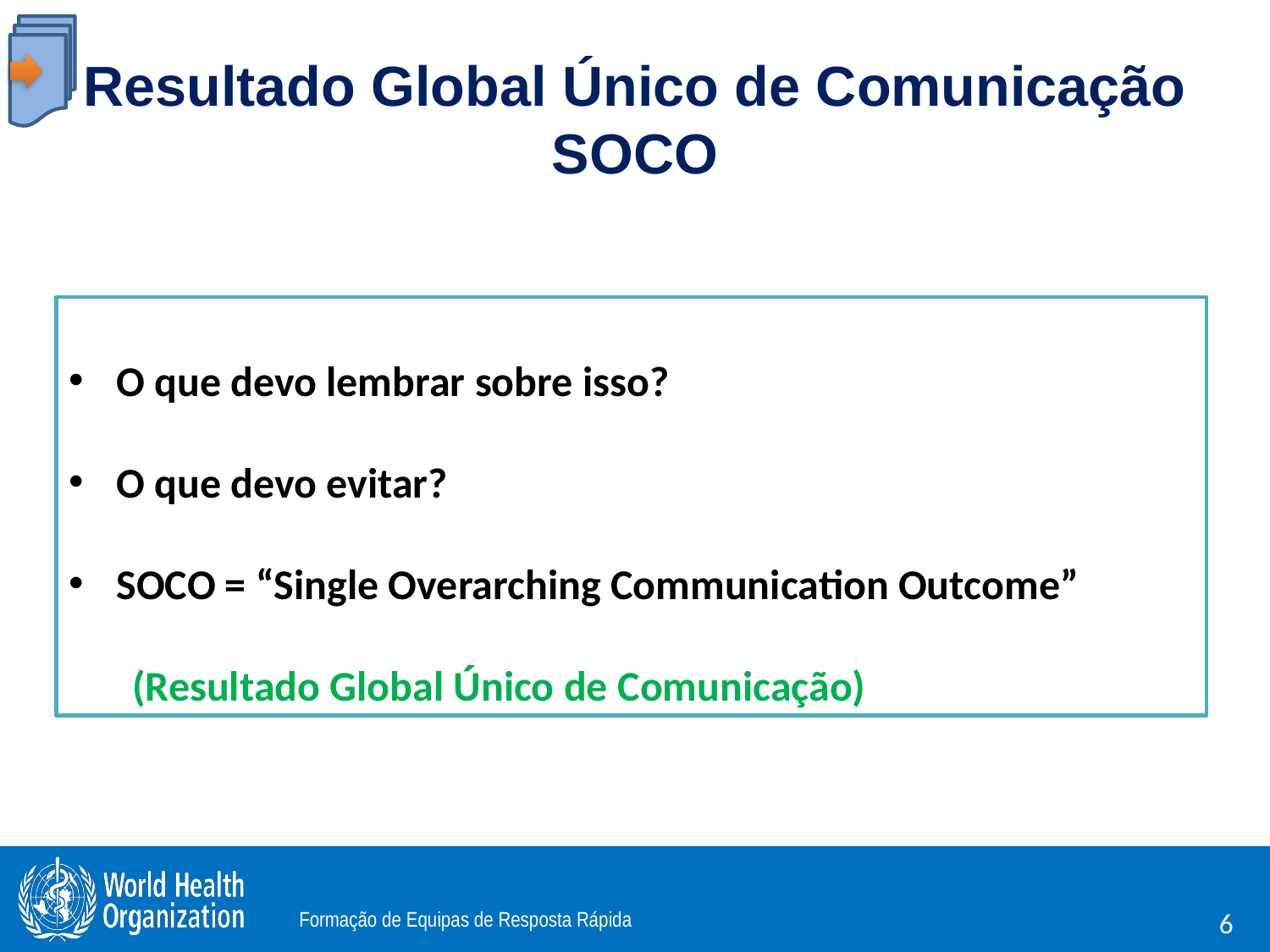

Práticas para um bom contacto com a comunidade

# Resultado Global Único de Comunicação SOCO
O que devo lembrar sobre isso?
O que devo evitar?
SOCO = “Single Overarching Communication Outcome”
(Resultado Global Único de Comunicação)